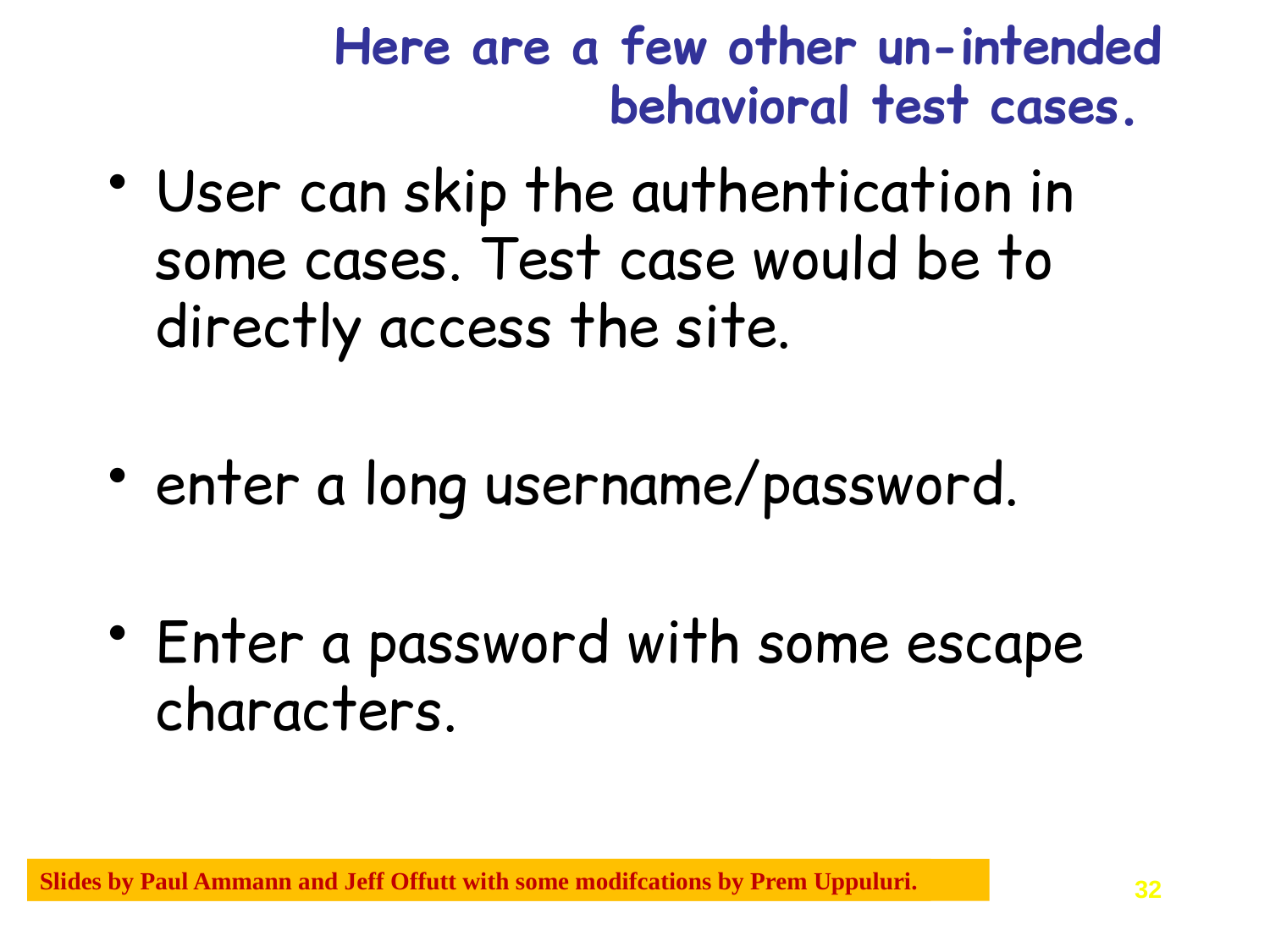

# Here are a few other un-intended behavioral test cases.
User can skip the authentication in some cases. Test case would be to directly access the site.

enter a long username/password.

Enter a password with some escape characters.

Slides by Paul Ammann and Jeff Offutt with some modifcations by Prem Uppuluri.
© Ammann & Offutt
32